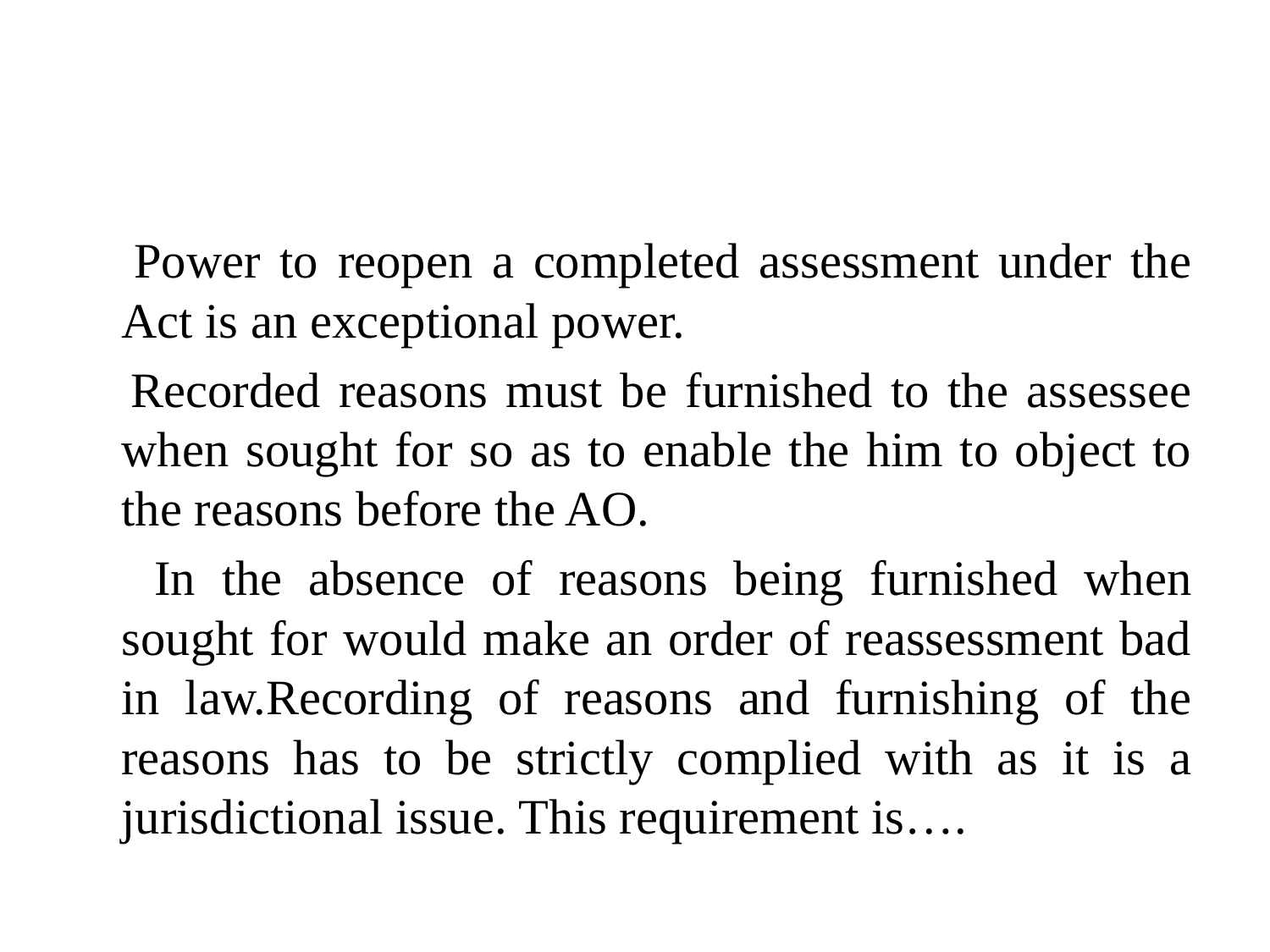

#
   Power to reopen a completed assessment under the Act is an exceptional power.
   Recorded reasons must be furnished to the assessee when sought for so as to enable the him to object to the reasons before the AO.
   In the absence of reasons being furnished when sought for would make an order of reassessment bad in law.Recording of reasons and furnishing of the reasons has to be strictly complied with as it is a jurisdictional issue. This requirement is….